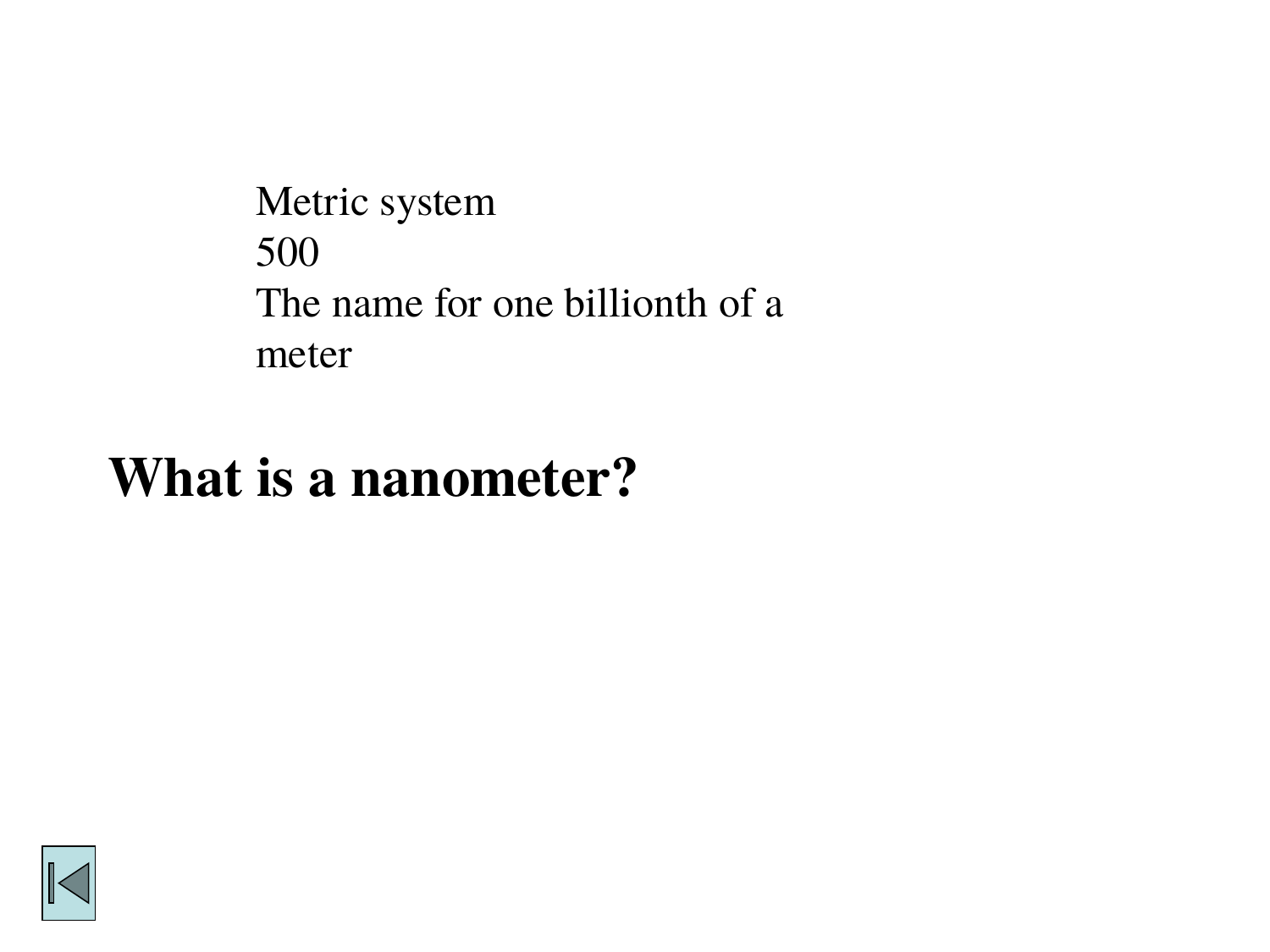

Metric system
500
The name for one billionth of a meter
What is a nanometer?